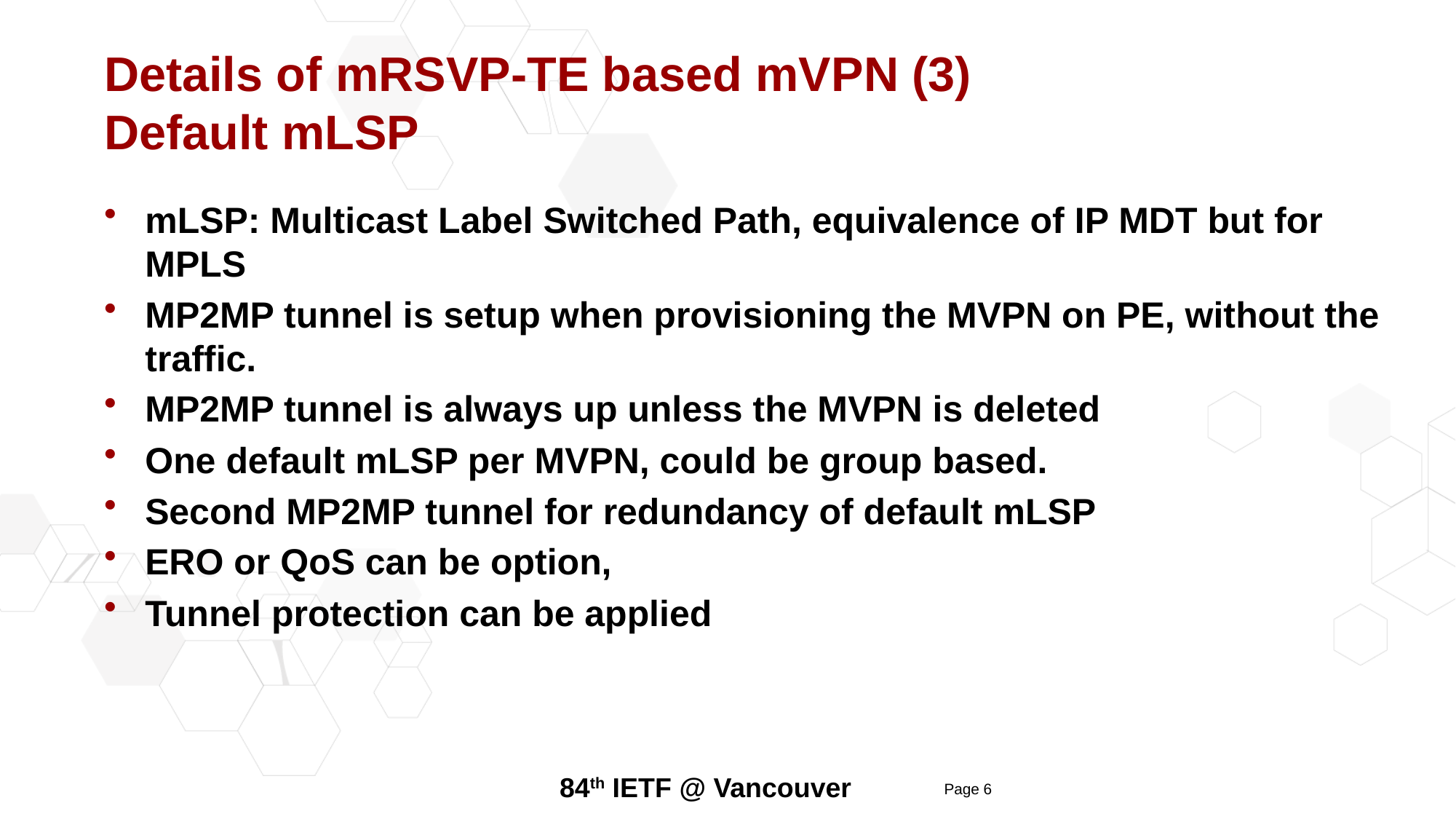

# Details of mRSVP-TE based mVPN (3) Default mLSP
mLSP: Multicast Label Switched Path, equivalence of IP MDT but for MPLS
MP2MP tunnel is setup when provisioning the MVPN on PE, without the traffic.
MP2MP tunnel is always up unless the MVPN is deleted
One default mLSP per MVPN, could be group based.
Second MP2MP tunnel for redundancy of default mLSP
ERO or QoS can be option,
Tunnel protection can be applied